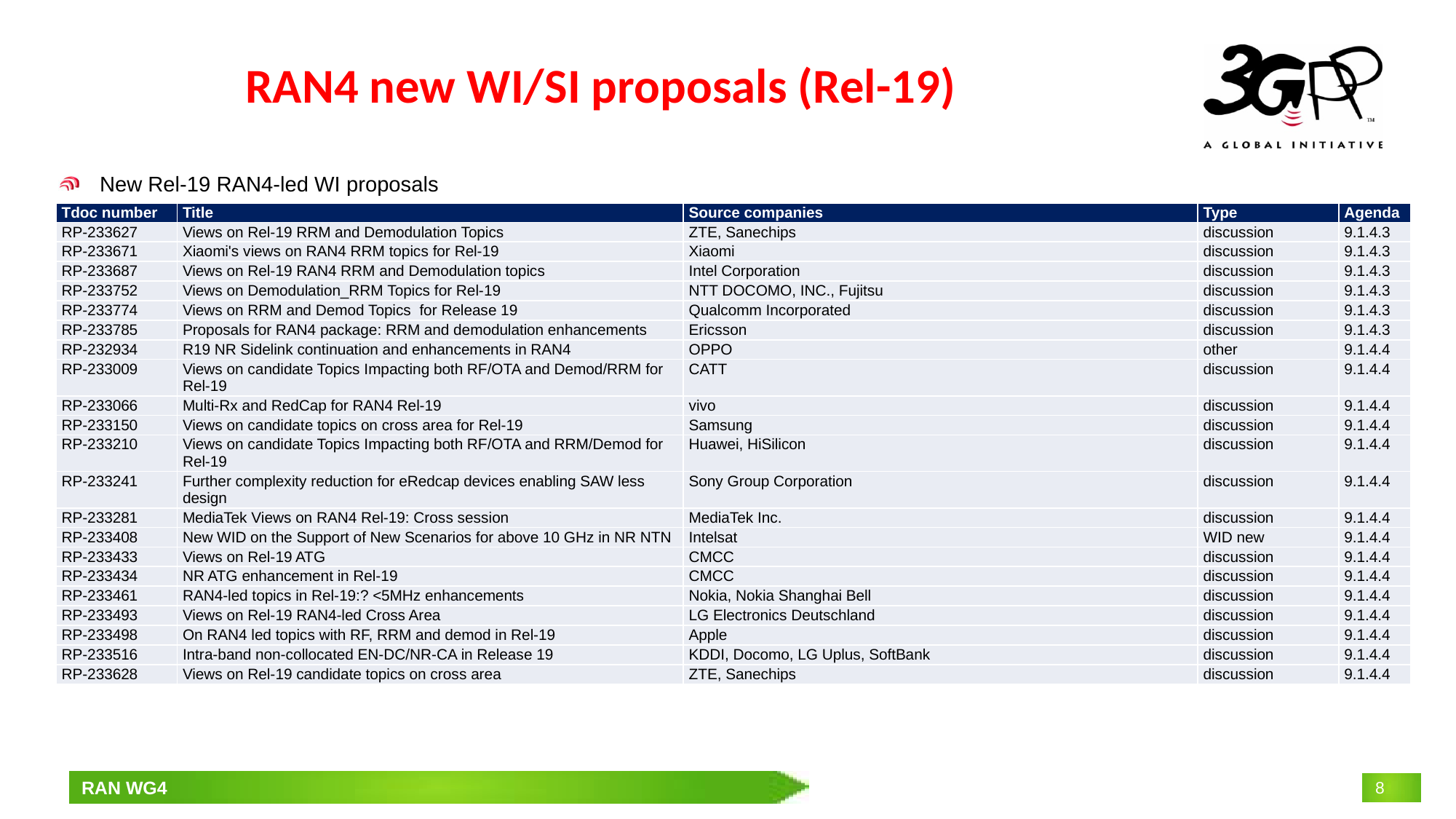

# RAN4 new WI/SI proposals (Rel-19)
New Rel-19 RAN4-led WI proposals

| Tdoc number | Title | Source companies | Type | Agenda |
| --- | --- | --- | --- | --- |
| RP-233627 | Views on Rel-19 RRM and Demodulation Topics | ZTE, Sanechips | discussion | 9.1.4.3 |
| RP-233671 | Xiaomi's views on RAN4 RRM topics for Rel-19 | Xiaomi | discussion | 9.1.4.3 |
| RP-233687 | Views on Rel-19 RAN4 RRM and Demodulation topics | Intel Corporation | discussion | 9.1.4.3 |
| RP-233752 | Views on Demodulation\_RRM Topics for Rel-19 | NTT DOCOMO, INC., Fujitsu | discussion | 9.1.4.3 |
| RP-233774 | Views on RRM and Demod Topics for Release 19 | Qualcomm Incorporated | discussion | 9.1.4.3 |
| RP-233785 | Proposals for RAN4 package: RRM and demodulation enhancements | Ericsson | discussion | 9.1.4.3 |
| RP-232934 | R19 NR Sidelink continuation and enhancements in RAN4 | OPPO | other | 9.1.4.4 |
| RP-233009 | Views on candidate Topics Impacting both RF/OTA and Demod/RRM for Rel-19 | CATT | discussion | 9.1.4.4 |
| RP-233066 | Multi-Rx and RedCap for RAN4 Rel-19 | vivo | discussion | 9.1.4.4 |
| RP-233150 | Views on candidate topics on cross area for Rel-19 | Samsung | discussion | 9.1.4.4 |
| RP-233210 | Views on candidate Topics Impacting both RF/OTA and RRM/Demod for Rel-19 | Huawei, HiSilicon | discussion | 9.1.4.4 |
| RP-233241 | Further complexity reduction for eRedcap devices enabling SAW less design | Sony Group Corporation | discussion | 9.1.4.4 |
| RP-233281 | MediaTek Views on RAN4 Rel-19: Cross session | MediaTek Inc. | discussion | 9.1.4.4 |
| RP-233408 | New WID on the Support of New Scenarios for above 10 GHz in NR NTN | Intelsat | WID new | 9.1.4.4 |
| RP-233433 | Views on Rel-19 ATG | CMCC | discussion | 9.1.4.4 |
| RP-233434 | NR ATG enhancement in Rel-19 | CMCC | discussion | 9.1.4.4 |
| RP-233461 | RAN4-led topics in Rel-19:? <5MHz enhancements | Nokia, Nokia Shanghai Bell | discussion | 9.1.4.4 |
| RP-233493 | Views on Rel-19 RAN4-led Cross Area | LG Electronics Deutschland | discussion | 9.1.4.4 |
| RP-233498 | On RAN4 led topics with RF, RRM and demod in Rel-19 | Apple | discussion | 9.1.4.4 |
| RP-233516 | Intra-band non-collocated EN-DC/NR-CA in Release 19 | KDDI, Docomo, LG Uplus, SoftBank | discussion | 9.1.4.4 |
| RP-233628 | Views on Rel-19 candidate topics on cross area | ZTE, Sanechips | discussion | 9.1.4.4 |